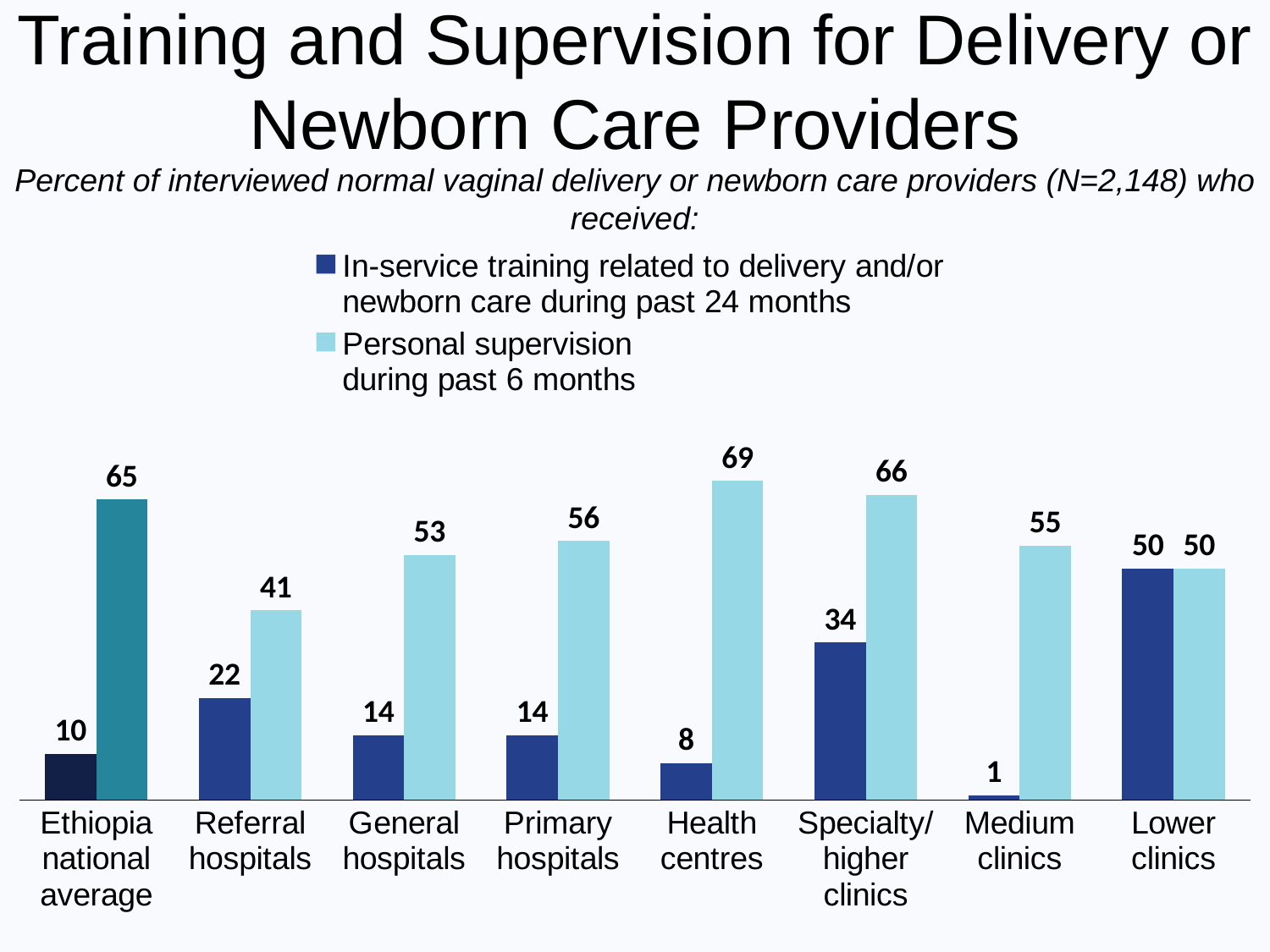

# Training and Supervision for Delivery or Newborn Care Providers
Percent of interviewed normal vaginal delivery or newborn care providers (N=2,148) who received:

### Chart

| Category | In-service training related to delivery and/or
newborn care during past 24 months | Personal supervision
during past 6 months |
|---|---|---|
| Ethiopia national average | 10.0 | 65.0 |
| Referral hospitals | 22.0 | 41.0 |
| General hospitals | 14.0 | 53.0 |
| Primary hospitals | 14.0 | 56.0 |
| Health centres | 8.0 | 69.0 |
| Specialty/ higher clinics | 34.0 | 66.0 |
| Medium clinics | 1.0 | 55.0 |
| Lower clinics | 50.0 | 50.0 |